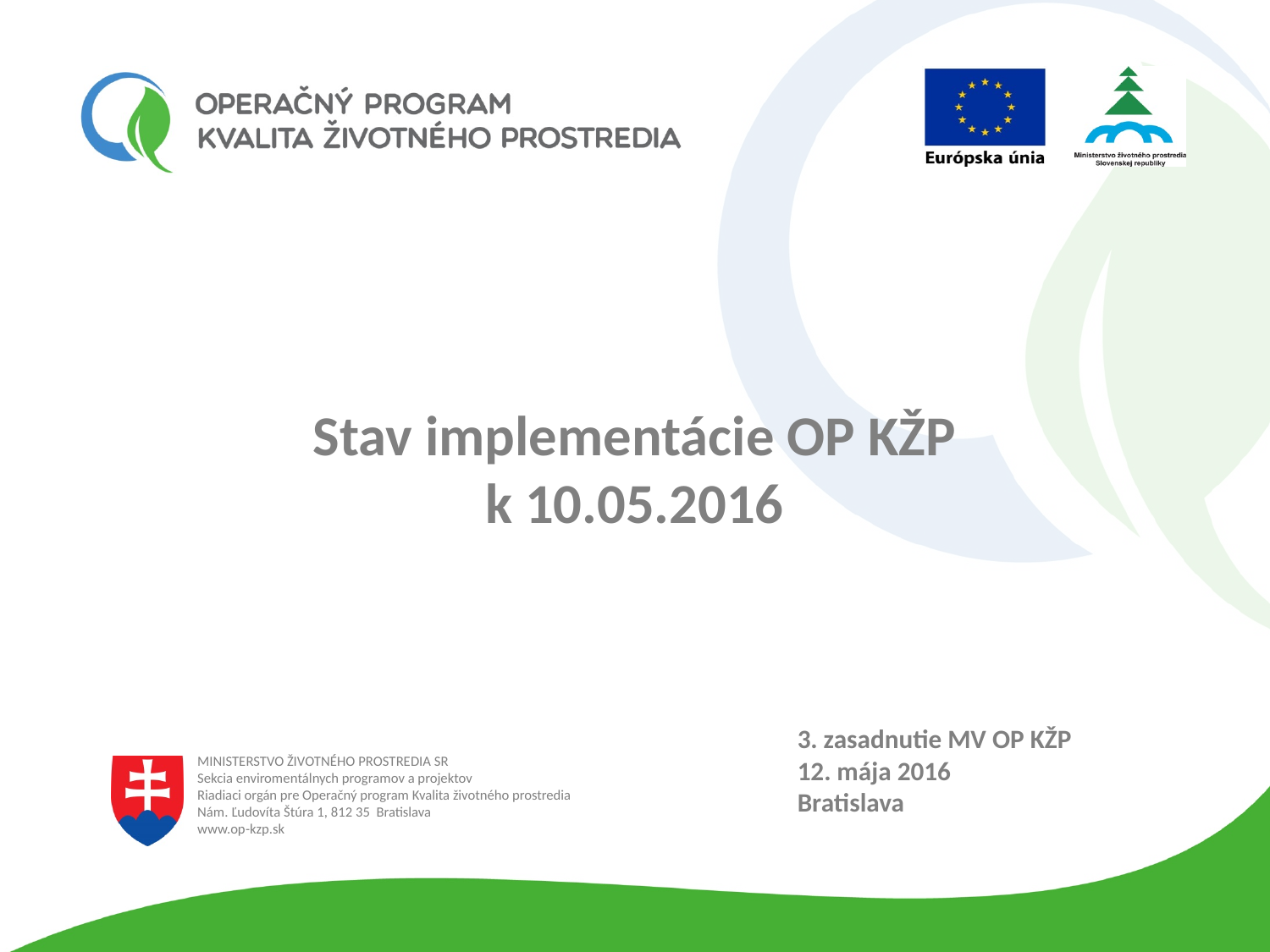

# Stav implementácie OP KŽP k 10.05.2016

3. zasadnutie MV OP KŽP
12. mája 2016
Bratislava